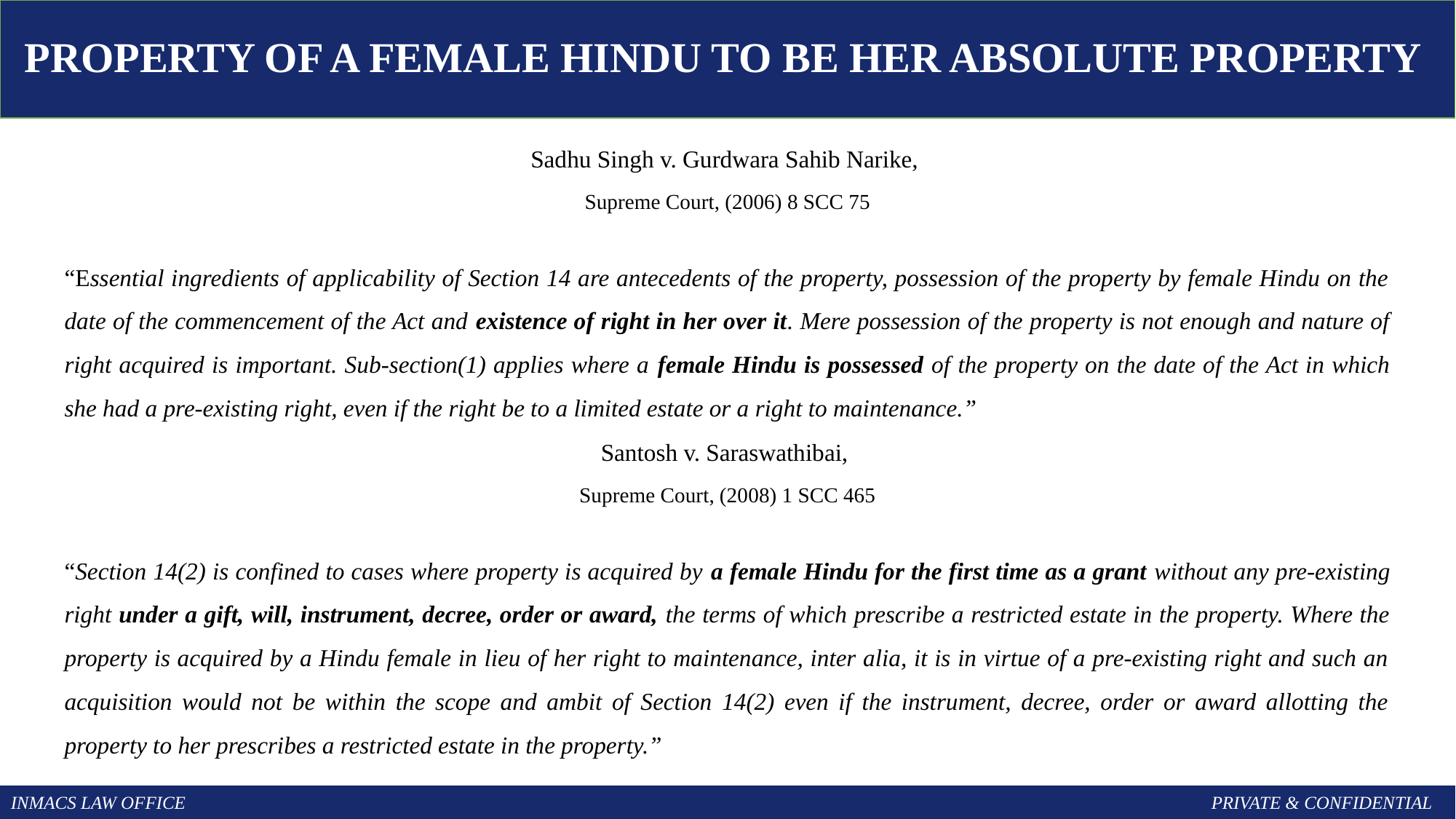

Property of a female Hindu to be her absolute property
Sadhu Singh v. Gurdwara Sahib Narike,
Supreme Court, (2006) 8 SCC 75

“Essential ingredients of applicability of Section 14 are antecedents of the property, possession of the property by female Hindu on the date of the commencement of the Act and existence of right in her over it. Mere possession of the property is not enough and nature of right acquired is important. Sub-section(1) applies where a female Hindu is possessed of the property on the date of the Act in which she had a pre-existing right, even if the right be to a limited estate or a right to maintenance.”
Santosh v. Saraswathibai,
Supreme Court, (2008) 1 SCC 465

“Section 14(2) is confined to cases where property is acquired by a female Hindu for the first time as a grant without any pre-existing right under a gift, will, instrument, decree, order or award, the terms of which prescribe a restricted estate in the property. Where the property is acquired by a Hindu female in lieu of her right to maintenance, inter alia, it is in virtue of a pre-existing right and such an acquisition would not be within the scope and ambit of Section 14(2) even if the instrument, decree, order or award allotting the property to her prescribes a restricted estate in the property.”
INMACS LAW OFFICE										PRIVATE & CONFIDENTIAL